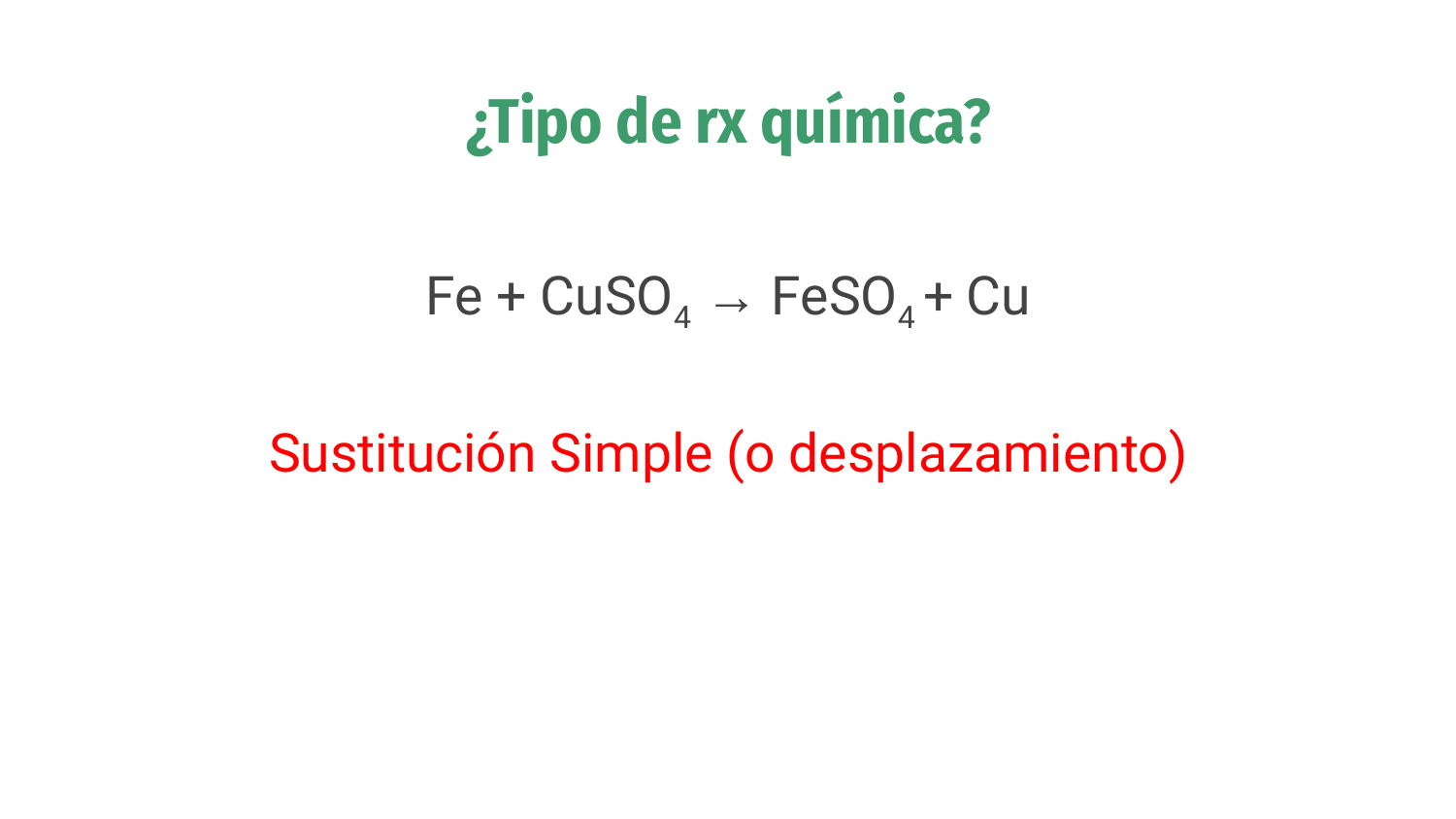

# ¿Tipo de rx química?

Fe + CuSO4 → FeSO4 + Cu

Sustitución Simple (o desplazamiento)